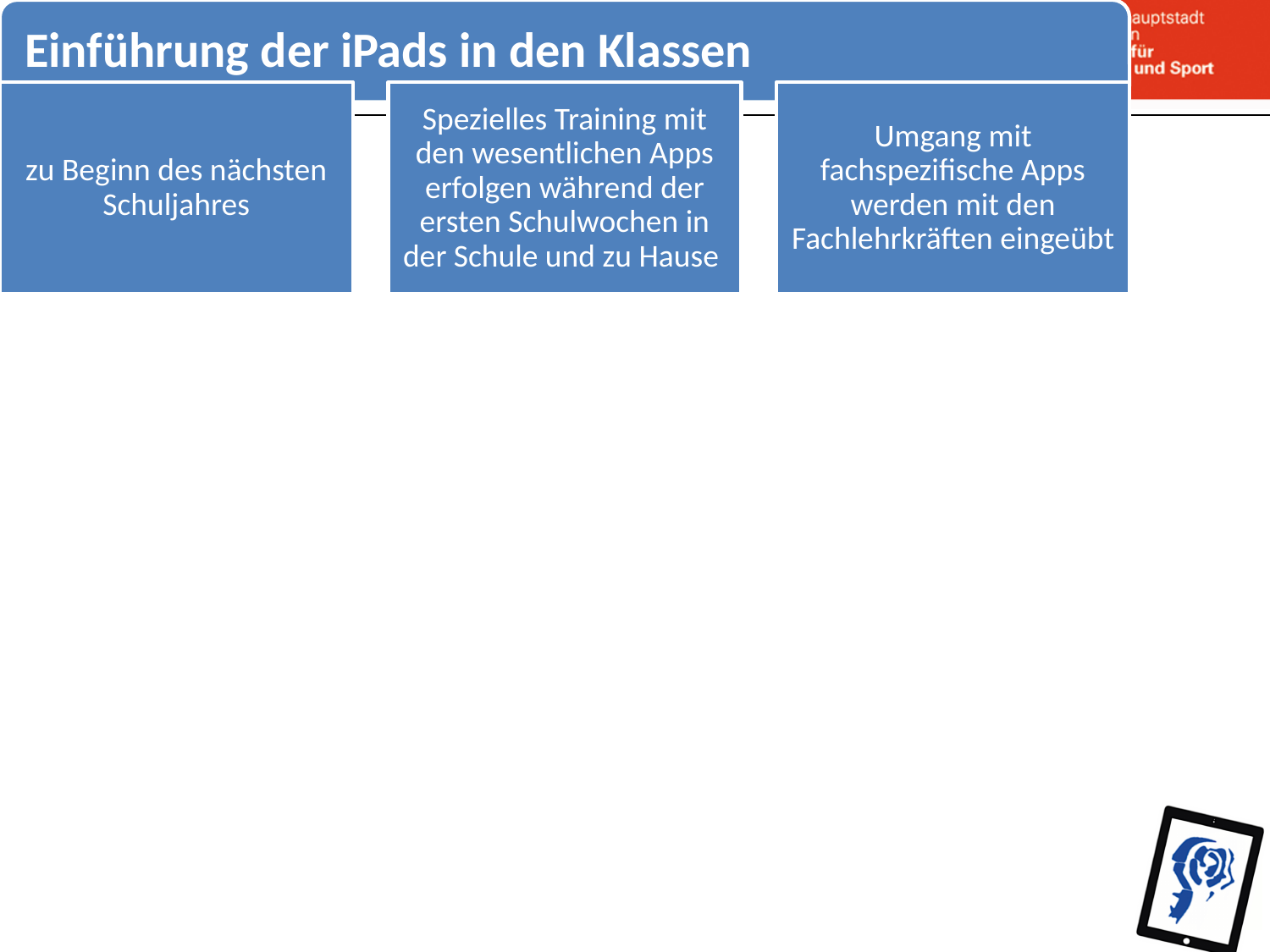

Einführung der iPads in den Klassen
zu Beginn des nächsten Schuljahres
Spezielles Training mit den wesentlichen Apps erfolgen während der ersten Schulwochen in der Schule und zu Hause
Umgang mit fachspezifische Apps werden mit den Fachlehrkräften eingeübt